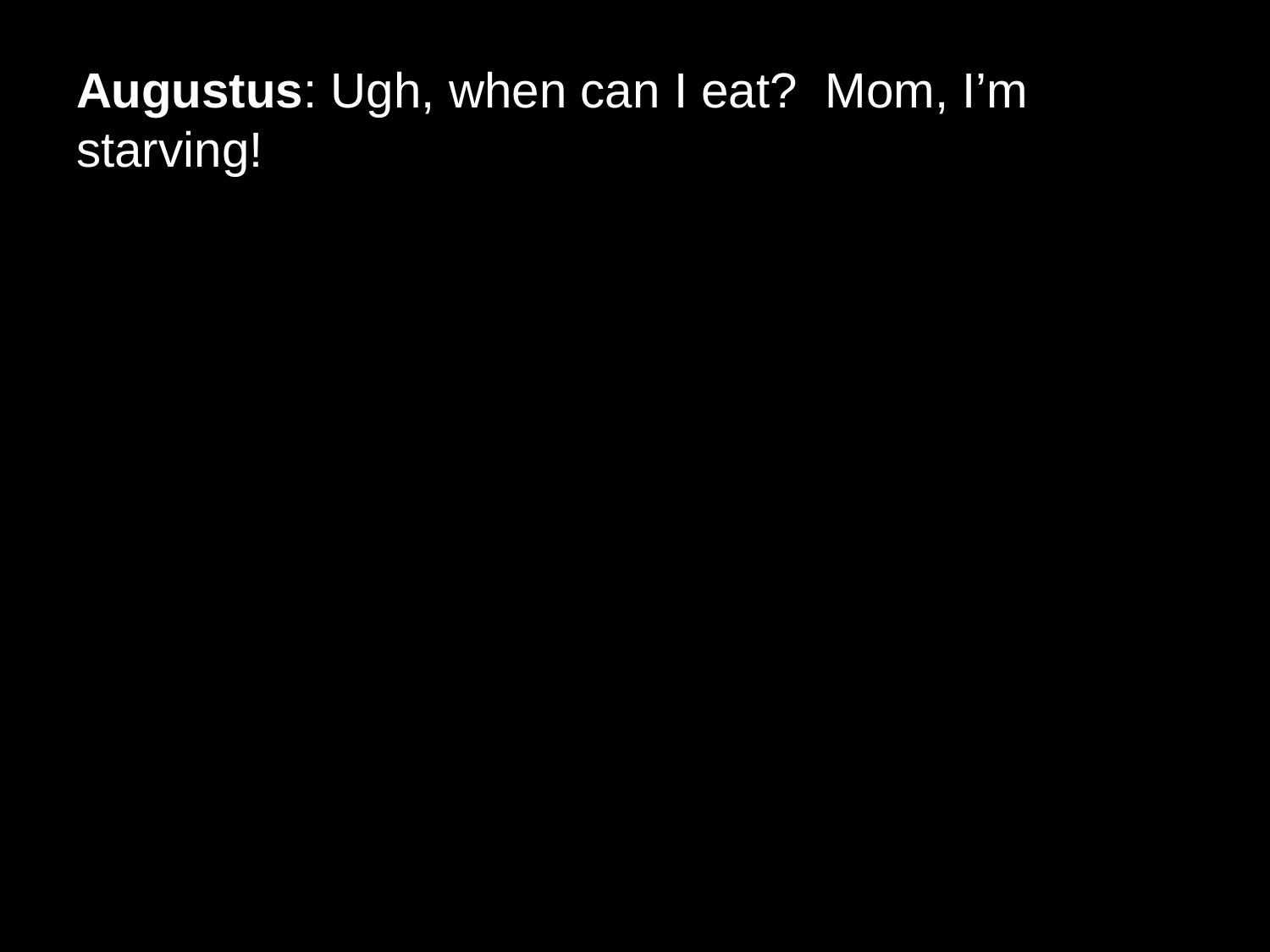

# Augustus: Ugh, when can I eat?  Mom, I’m starving!